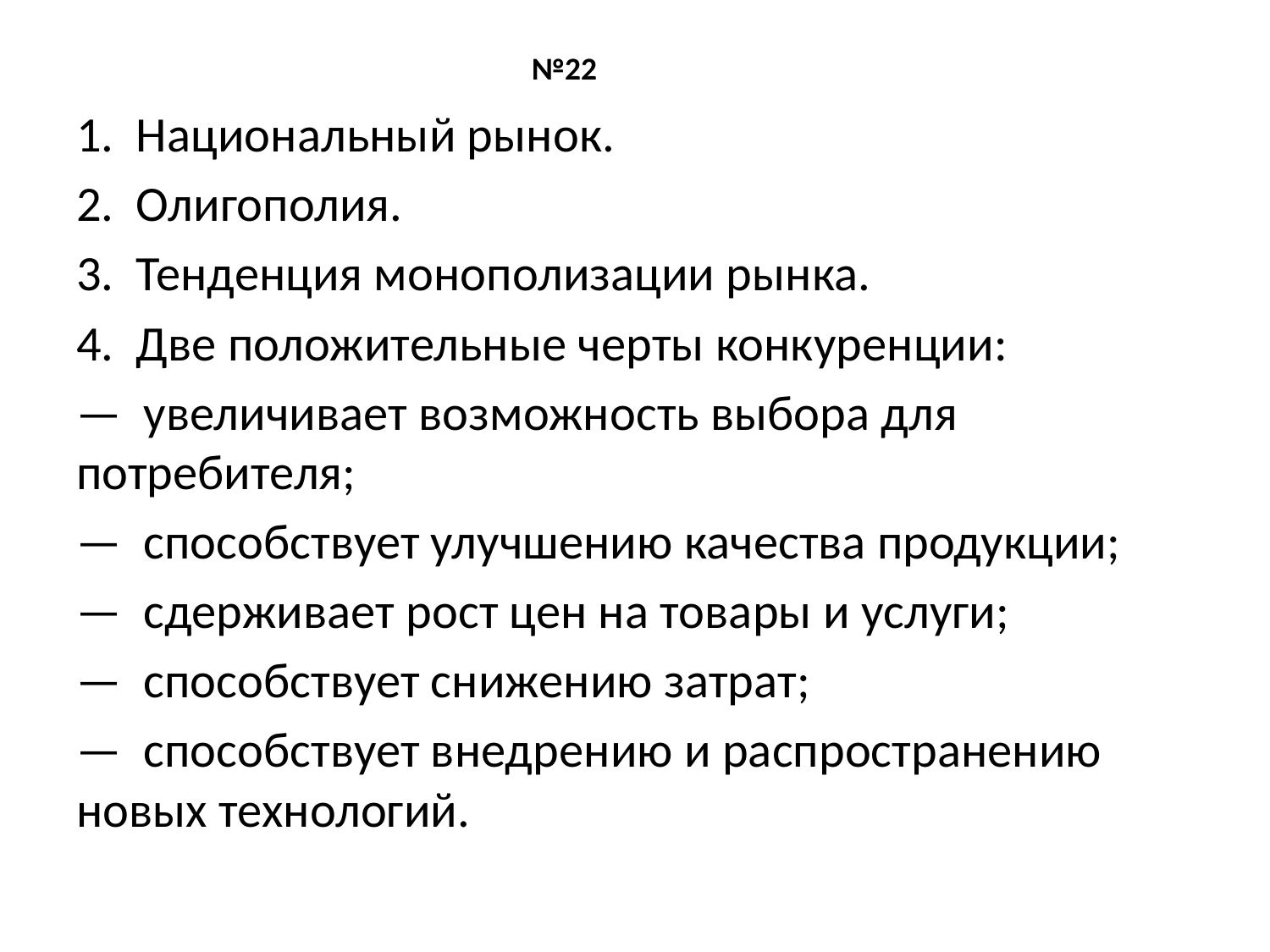

# №22
1.  Национальный рынок.
2.  Олигополия.
3.  Тенденция монополизации рынка.
4.  Две положительные черты конкуренции:
—  увеличивает возможность выбора для потребителя;
—  способствует улучшению качества продукции;
—  сдерживает рост цен на товары и услуги;
—  способствует снижению затрат;
—  способствует внедрению и распространению новых технологий.